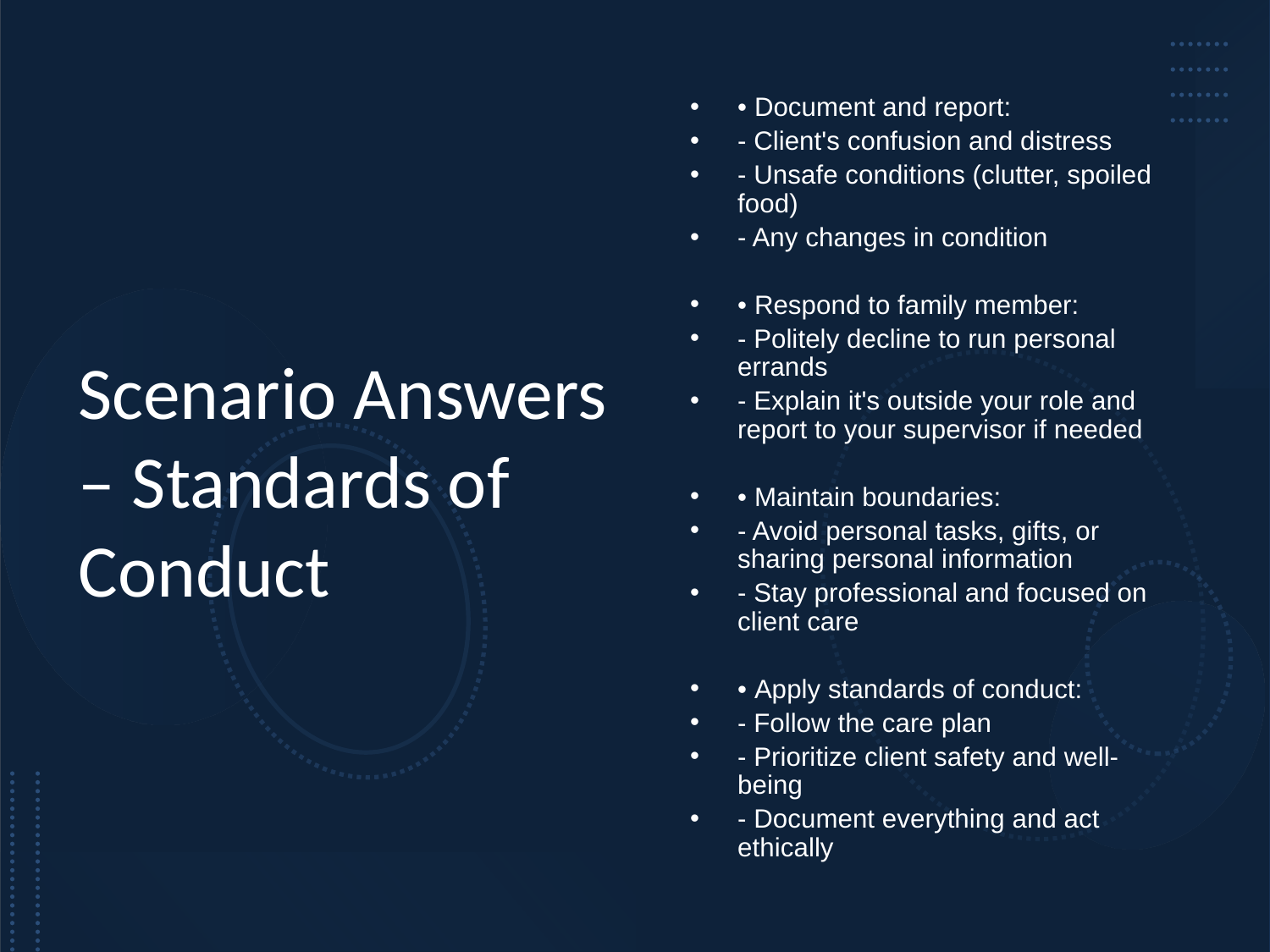

# Scenario Answers – Standards of Conduct
• Document and report:
- Client's confusion and distress
- Unsafe conditions (clutter, spoiled food)
- Any changes in condition

• Respond to family member:
- Politely decline to run personal errands
- Explain it's outside your role and report to your supervisor if needed

• Maintain boundaries:
- Avoid personal tasks, gifts, or sharing personal information
- Stay professional and focused on client care

• Apply standards of conduct:
- Follow the care plan
- Prioritize client safety and well-being
- Document everything and act ethically